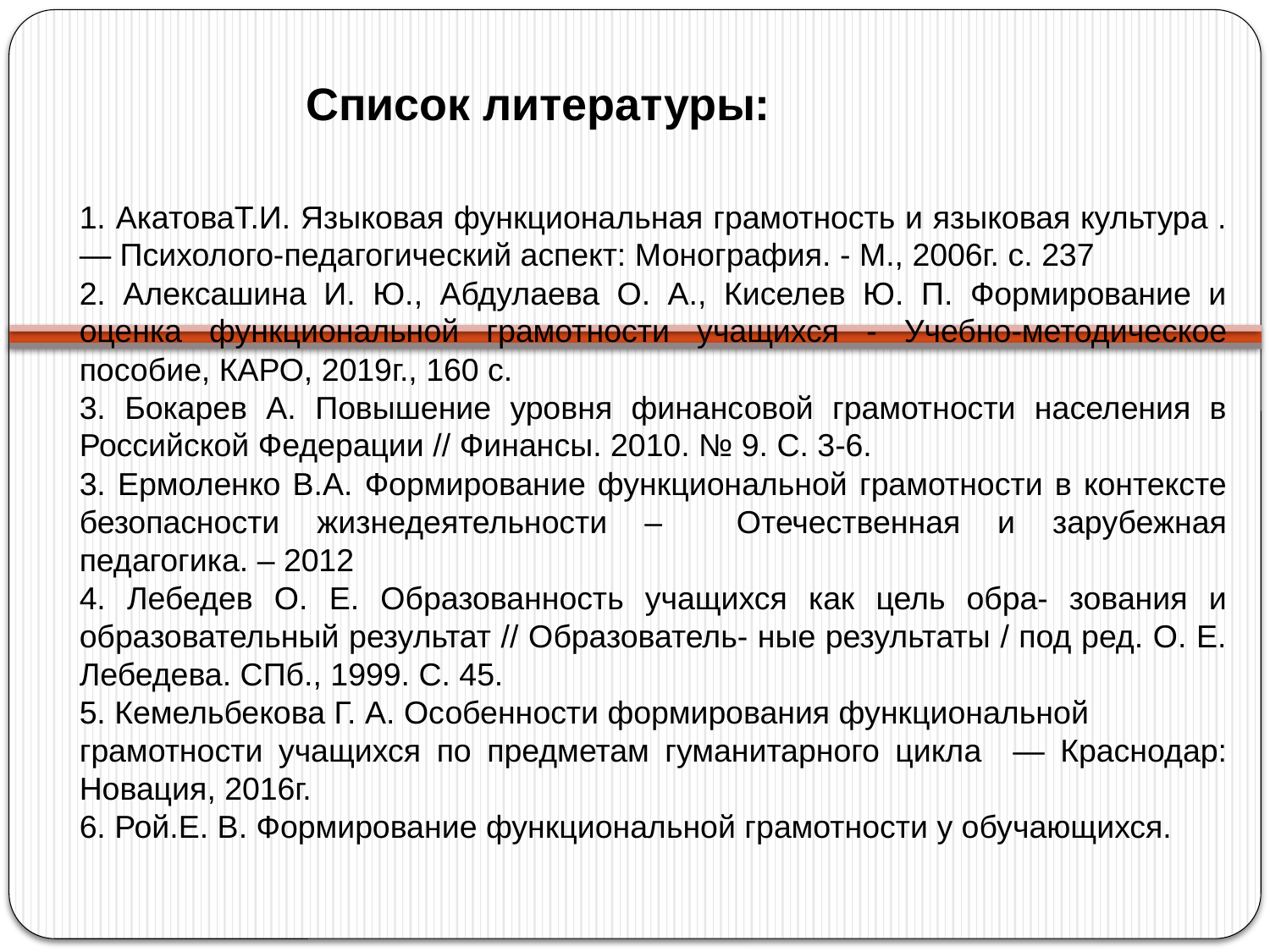

# Список литературы:
1. АкатоваТ.И. Языковая функциональная грамотность и языковая культура . — Психолого-педагогический аспект: Монография. - М., 2006г. с. 237
2. Алексашина И. Ю., Абдулаева О. А., Киселев Ю. П. Формирование и оценка функциональной грамотности учащихся - Учебно-методическое пособие, КАРО, 2019г., 160 с.
3. Бокарев А. Повышение уровня финансовой грамотности населения в Российской Федерации // Финансы. 2010. № 9. С. 3-6.
3. Ермоленко В.А. Формирование функциональной грамотности в контексте безопасности жизнедеятельности –  Отечественная и зарубежная педагогика. – 2012
4. Лебедев О. Е. Образованность учащихся как цель обра- зования и образовательный результат // Образователь- ные результаты / под ред. О. Е. Лебедева. СПб., 1999. С. 45.
5. Кемельбекова Г. А. Особенности формирования функциональной
грамотности учащихся по предметам гуманитарного цикла  — Краснодар: Новация, 2016г.
6. Рой.Е. В. Формирование функциональной грамотности у обучающихся.